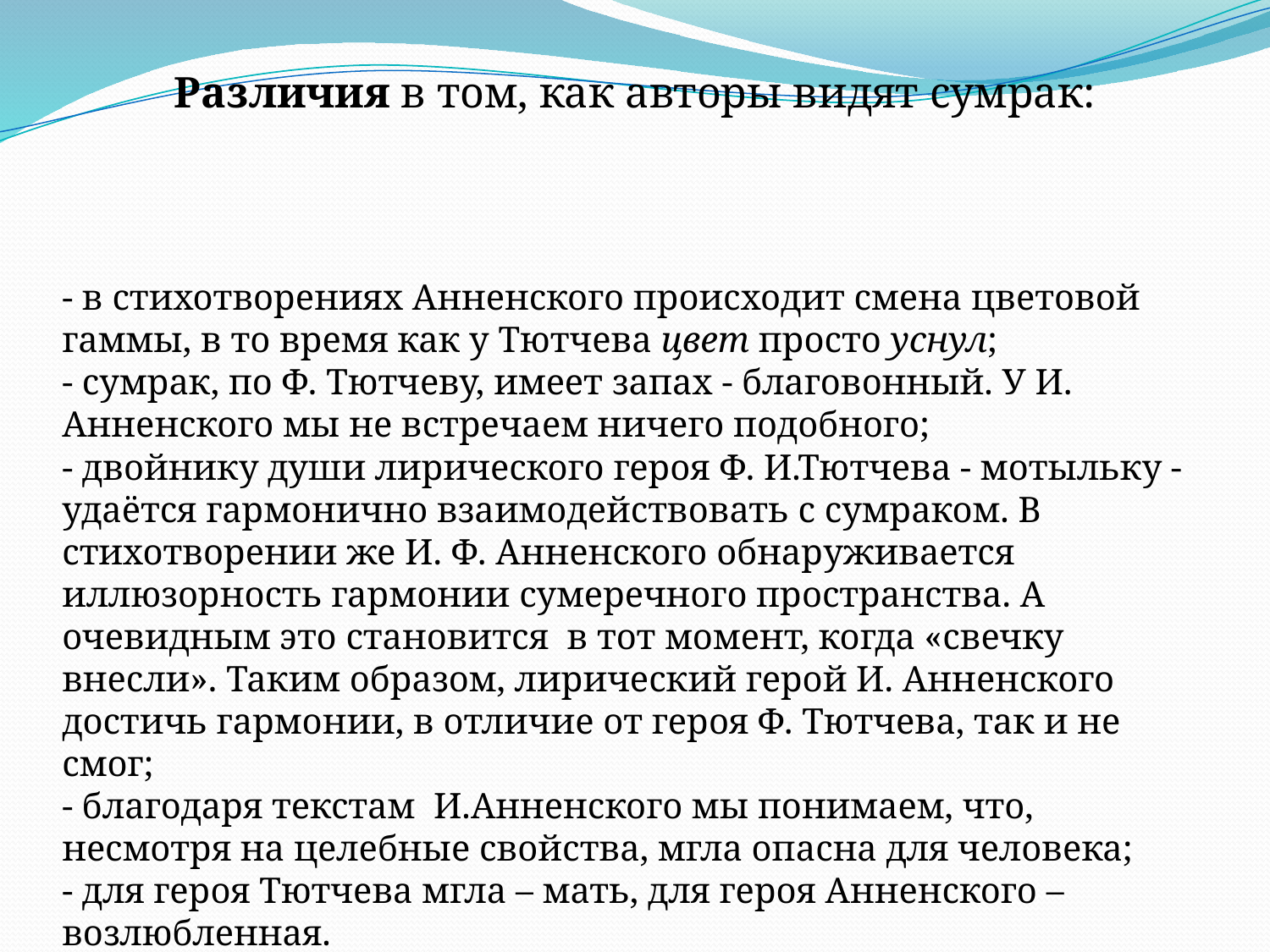

Различия в том, как авторы видят сумрак:
- в стихотворениях Анненского происходит смена цветовой гаммы, в то время как у Тютчева цвет просто уснул;
- сумрак, по Ф. Тютчеву, имеет запах - благовонный. У И. Анненского мы не встречаем ничего подобного;
- двойнику души лирического героя Ф. И.Тютчева - мотыльку - удаётся гармонично взаимодействовать с сумраком. В стихотворении же И. Ф. Анненского обнаруживается иллюзорность гармонии сумеречного пространства. А очевидным это становится  в тот момент, когда «свечку внесли». Таким образом, лирический герой И. Анненского достичь гармонии, в отличие от героя Ф. Тютчева, так и не смог;
- благодаря текстам  И.Анненского мы понимаем, что, несмотря на целебные свойства, мгла опасна для человека;
- для героя Тютчева мгла – мать, для героя Анненского – возлюбленная.